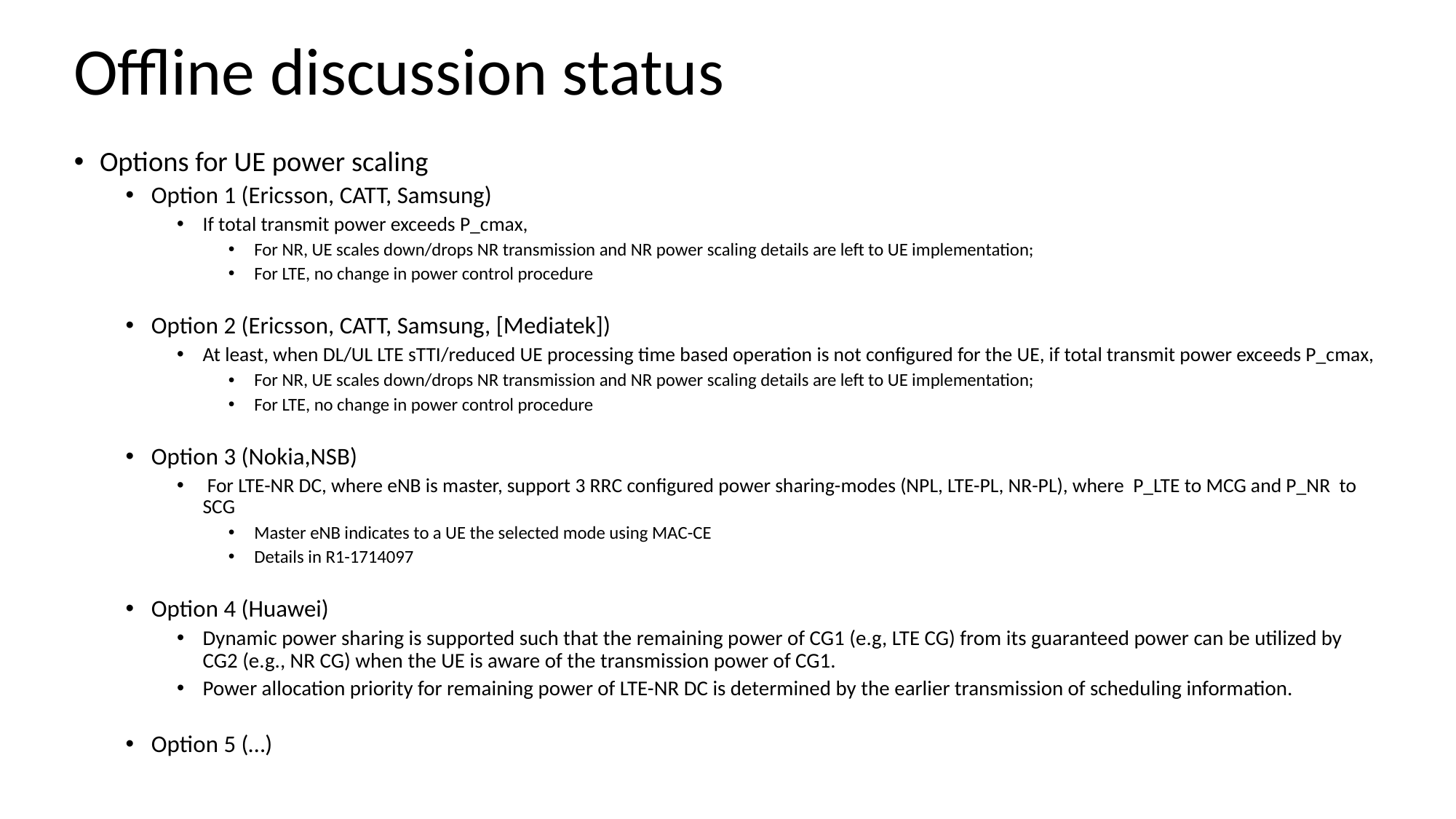

# Offline discussion status
Options for UE power scaling
Option 1 (Ericsson, CATT, Samsung)
If total transmit power exceeds P_cmax,
For NR, UE scales down/drops NR transmission and NR power scaling details are left to UE implementation;
For LTE, no change in power control procedure

Option 2 (Ericsson, CATT, Samsung, [Mediatek])
At least, when DL/UL LTE sTTI/reduced UE processing time based operation is not configured for the UE, if total transmit power exceeds P_cmax,
For NR, UE scales down/drops NR transmission and NR power scaling details are left to UE implementation;
For LTE, no change in power control procedure

Option 3 (Nokia,NSB)
 For LTE-NR DC, where eNB is master, support 3 RRC configured power sharing-modes (NPL, LTE-PL, NR-PL), where  P_LTE to MCG and P_NR  to SCG
Master eNB indicates to a UE the selected mode using MAC-CE
Details in R1-1714097

Option 4 (Huawei)
Dynamic power sharing is supported such that the remaining power of CG1 (e.g, LTE CG) from its guaranteed power can be utilized by CG2 (e.g., NR CG) when the UE is aware of the transmission power of CG1.
Power allocation priority for remaining power of LTE-NR DC is determined by the earlier transmission of scheduling information.

Option 5 (…)